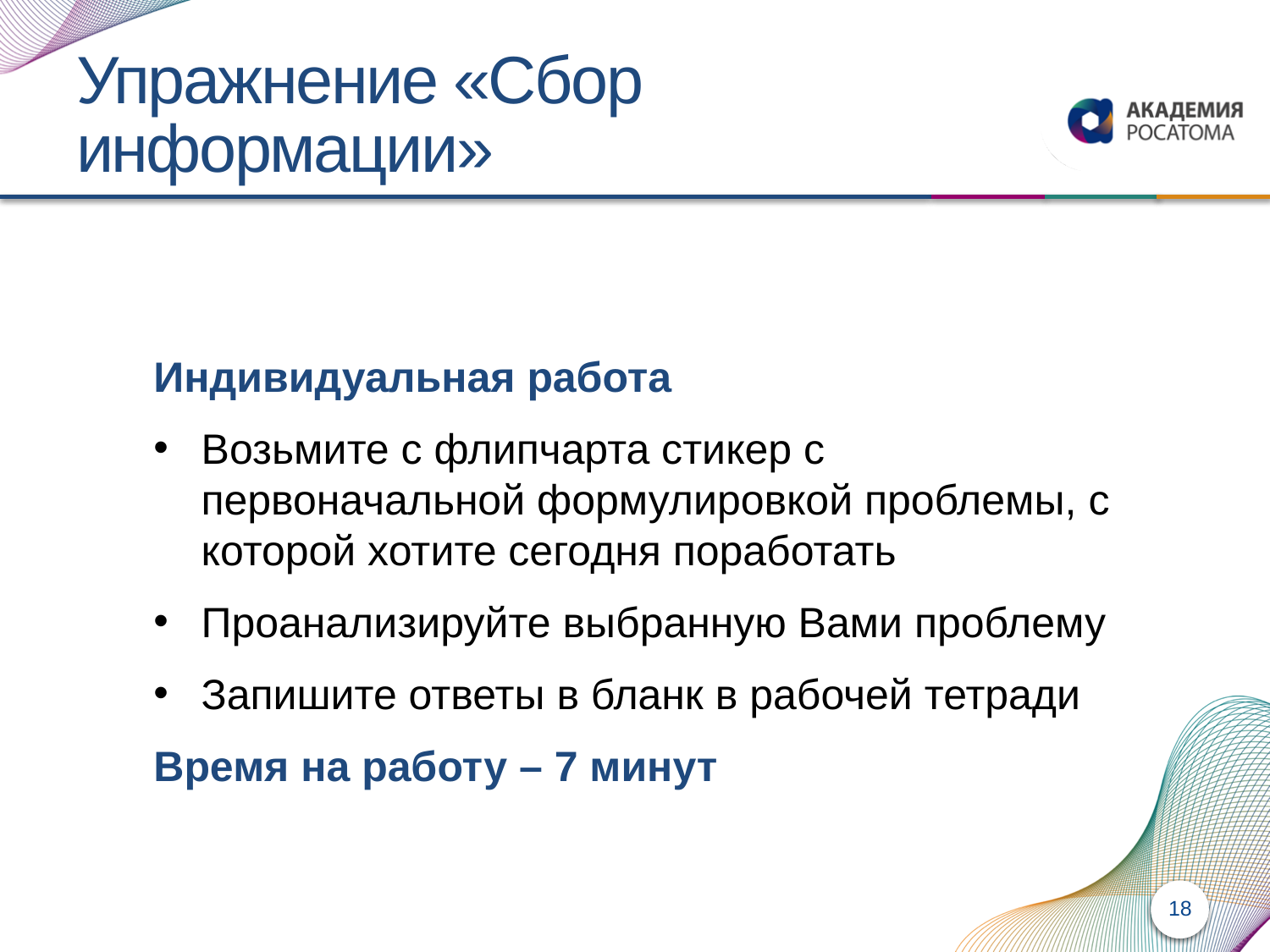

# Упражнение «Сбор информации»
Индивидуальная работа
Возьмите с флипчарта стикер с первоначальной формулировкой проблемы, с которой хотите сегодня поработать
Проанализируйте выбранную Вами проблему
Запишите ответы в бланк в рабочей тетради
Время на работу – 7 минут
18